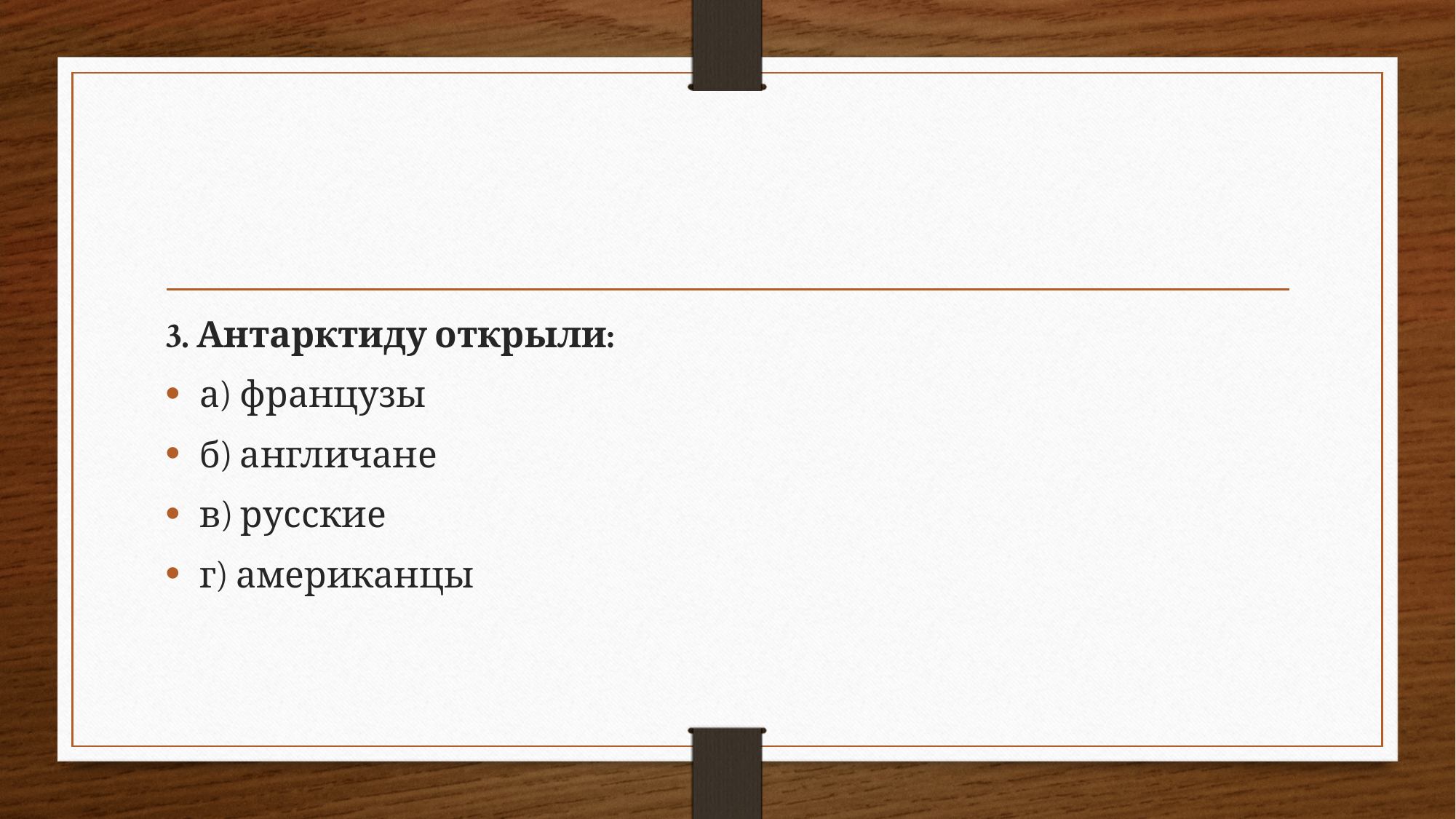

#
3. Антарктиду открыли:
а) французы
б) англичане
в) русские
г) американцы